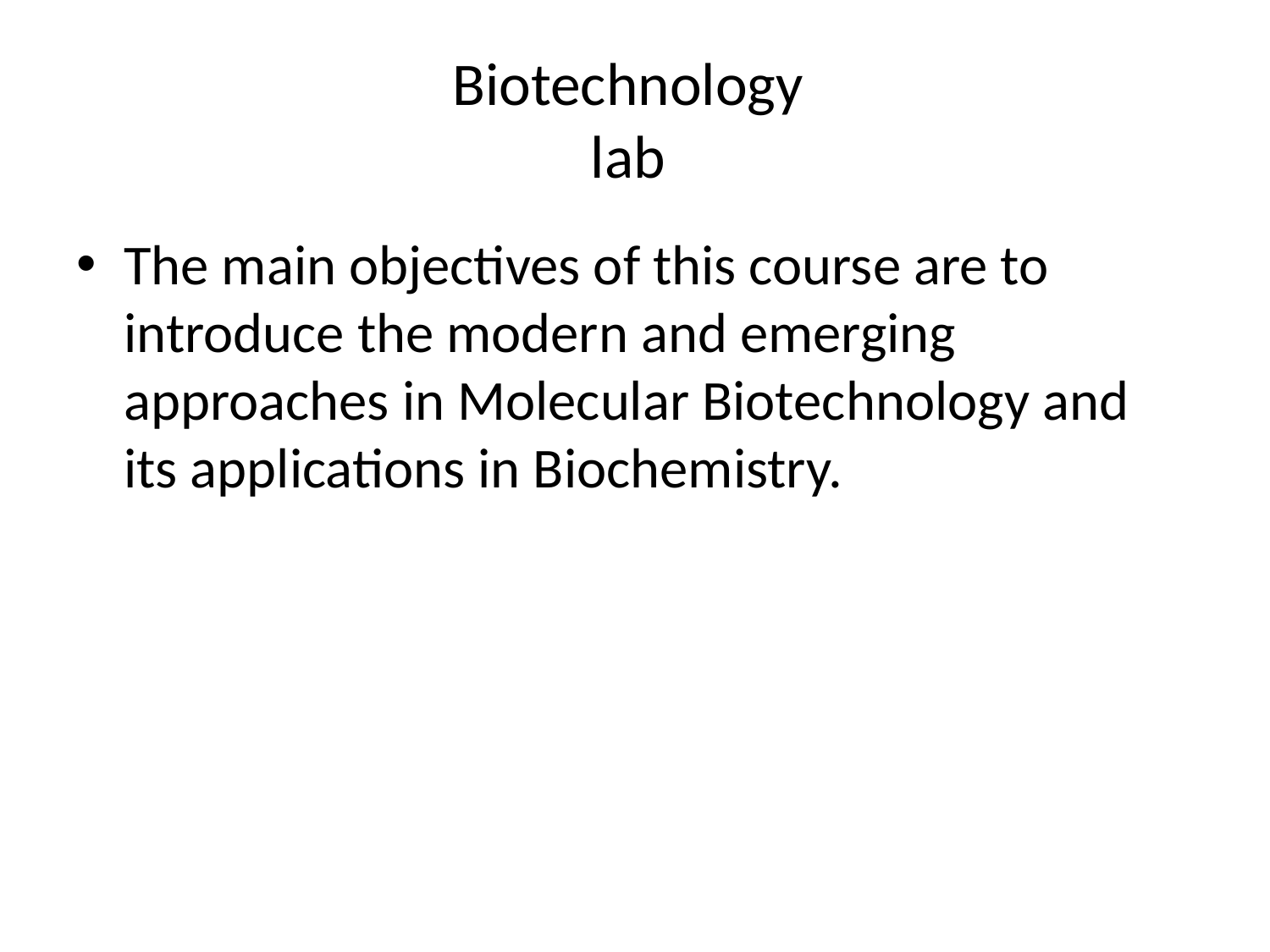

# Biotechnology lab
The main objectives of this course are to introduce the modern and emerging approaches in Molecular Biotechnology and its applications in Biochemistry.